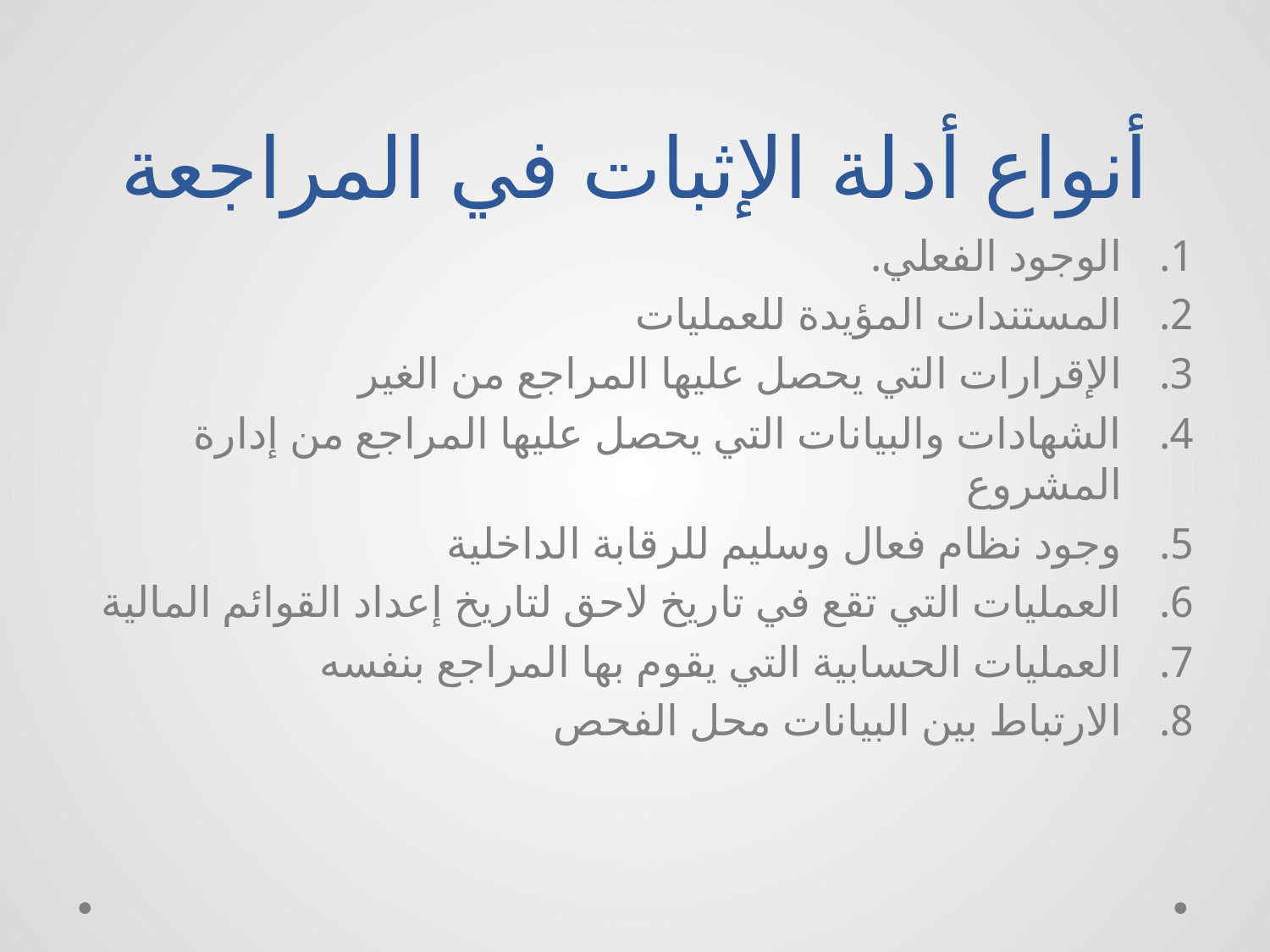

# أنواع أدلة الإثبات في المراجعة
الوجود الفعلي.
المستندات المؤيدة للعمليات
الإقرارات التي يحصل عليها المراجع من الغير
الشهادات والبيانات التي يحصل عليها المراجع من إدارة المشروع
وجود نظام فعال وسليم للرقابة الداخلية
العمليات التي تقع في تاريخ لاحق لتاريخ إعداد القوائم المالية
العمليات الحسابية التي يقوم بها المراجع بنفسه
الارتباط بين البيانات محل الفحص